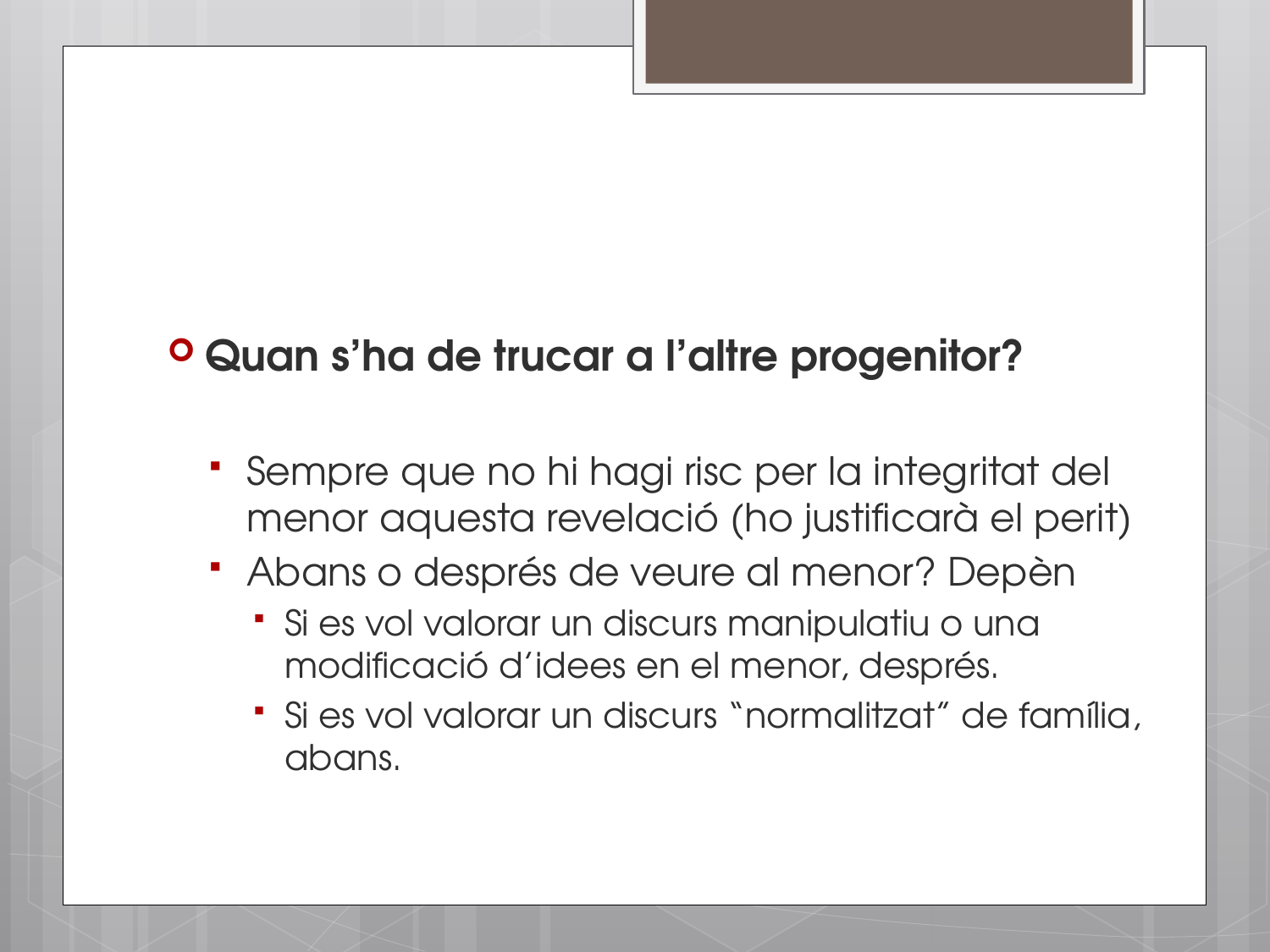

#
Quan s’ha de trucar a l’altre progenitor?

Sempre que no hi hagi risc per la integritat del menor aquesta revelació (ho justificarà el perit)
Abans o després de veure al menor? Depèn
Si es vol valorar un discurs manipulatiu o una modificació d’idees en el menor, després.
Si es vol valorar un discurs “normalitzat” de família, abans.